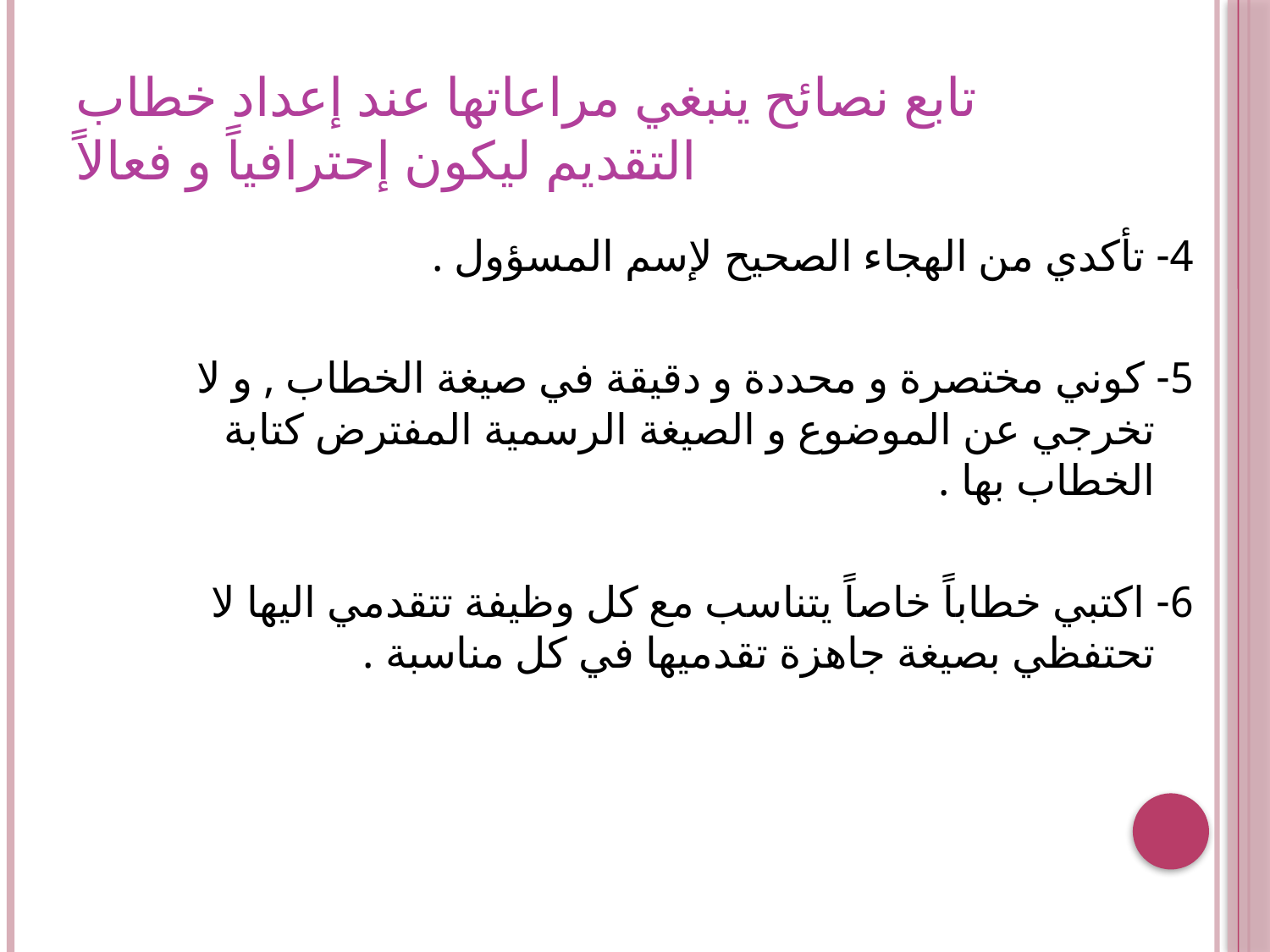

# تابع نصائح ينبغي مراعاتها عند إعداد خطاب التقديم ليكون إحترافياً و فعالاً
4- تأكدي من الهجاء الصحيح لإسم المسؤول .

5- كوني مختصرة و محددة و دقيقة في صيغة الخطاب , و لا تخرجي عن الموضوع و الصيغة الرسمية المفترض كتابة الخطاب بها .

6- اكتبي خطاباً خاصاً يتناسب مع كل وظيفة تتقدمي اليها لا تحتفظي بصيغة جاهزة تقدميها في كل مناسبة .